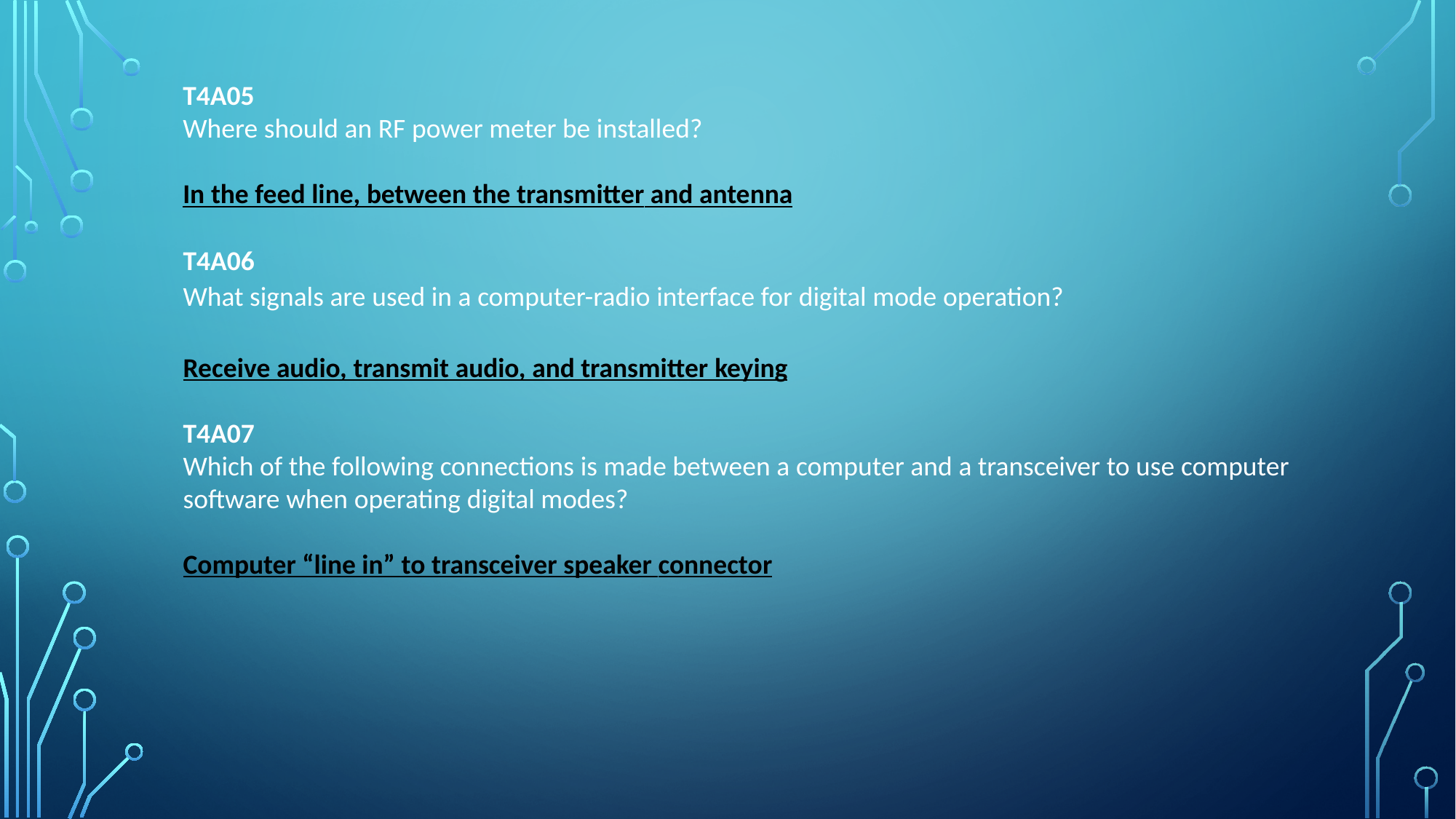

T4A05
Where should an RF power meter be installed?

In the feed line, between the transmitter and antenna
T4A06
What signals are used in a computer-radio interface for digital mode operation?

Receive audio, transmit audio, and transmitter keying

T4A07
Which of the following connections is made between a computer and a transceiver to use computer software when operating digital modes?

Computer “line in” to transceiver speaker connector